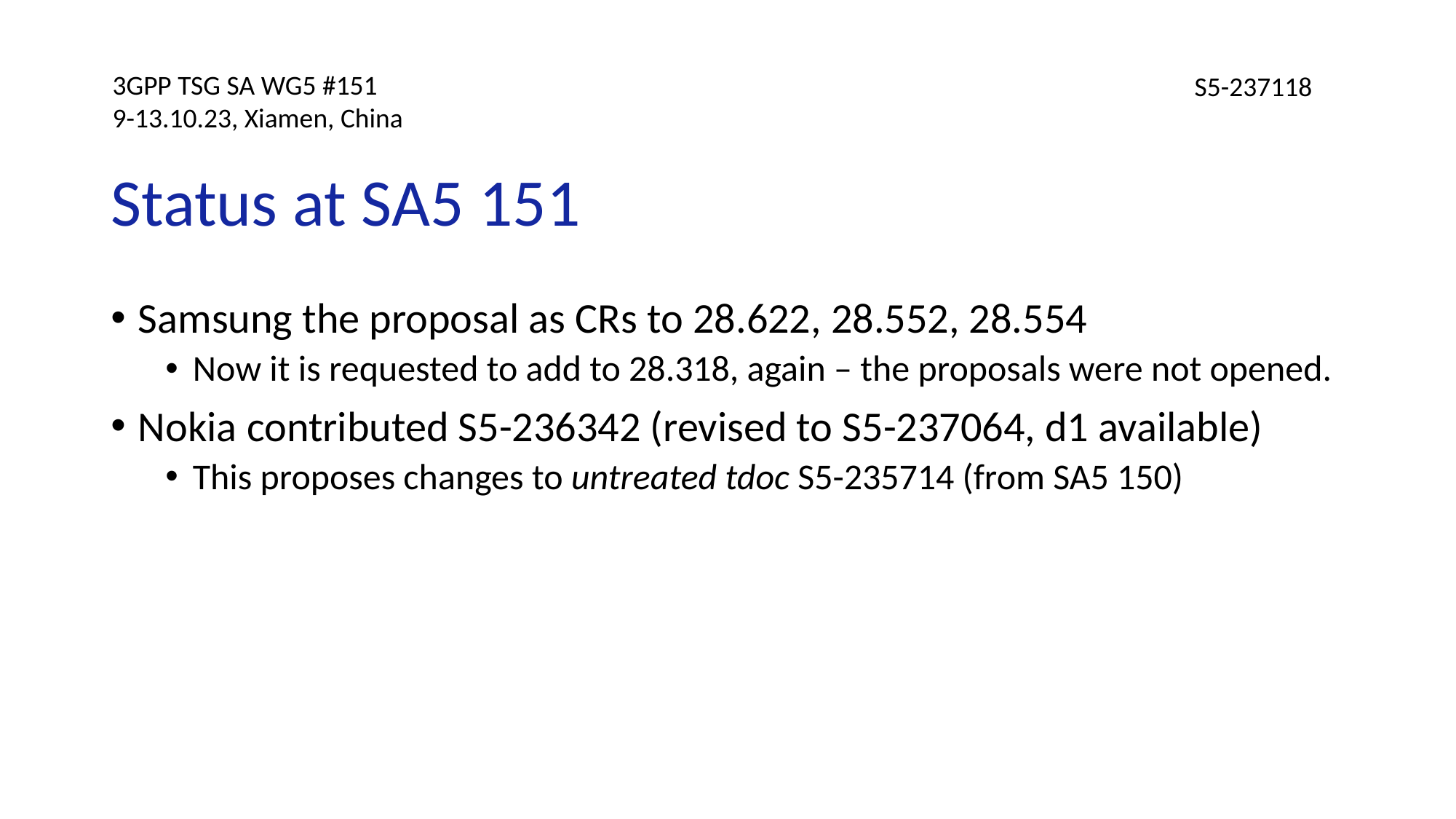

# Status at SA5 151
Samsung the proposal as CRs to 28.622, 28.552, 28.554
Now it is requested to add to 28.318, again – the proposals were not opened.
Nokia contributed S5-236342 (revised to S5-237064, d1 available)
This proposes changes to untreated tdoc S5-235714 (from SA5 150)